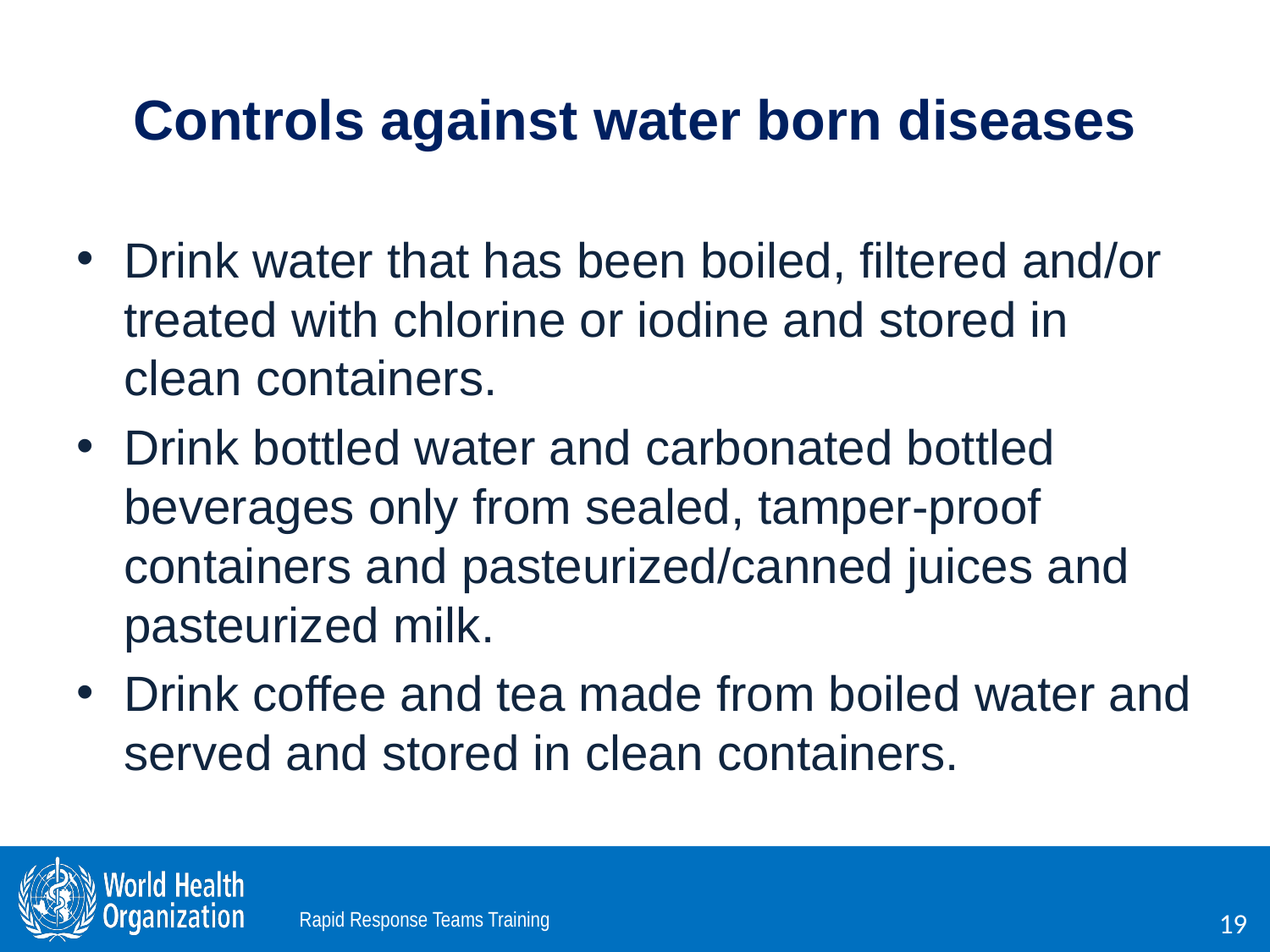

# Controls against water born diseases
Drink water that has been boiled, filtered and/or treated with chlorine or iodine and stored in clean containers.
Drink bottled water and carbonated bottled beverages only from sealed, tamper-proof containers and pasteurized/canned juices and pasteurized milk.
Drink coffee and tea made from boiled water and served and stored in clean containers.